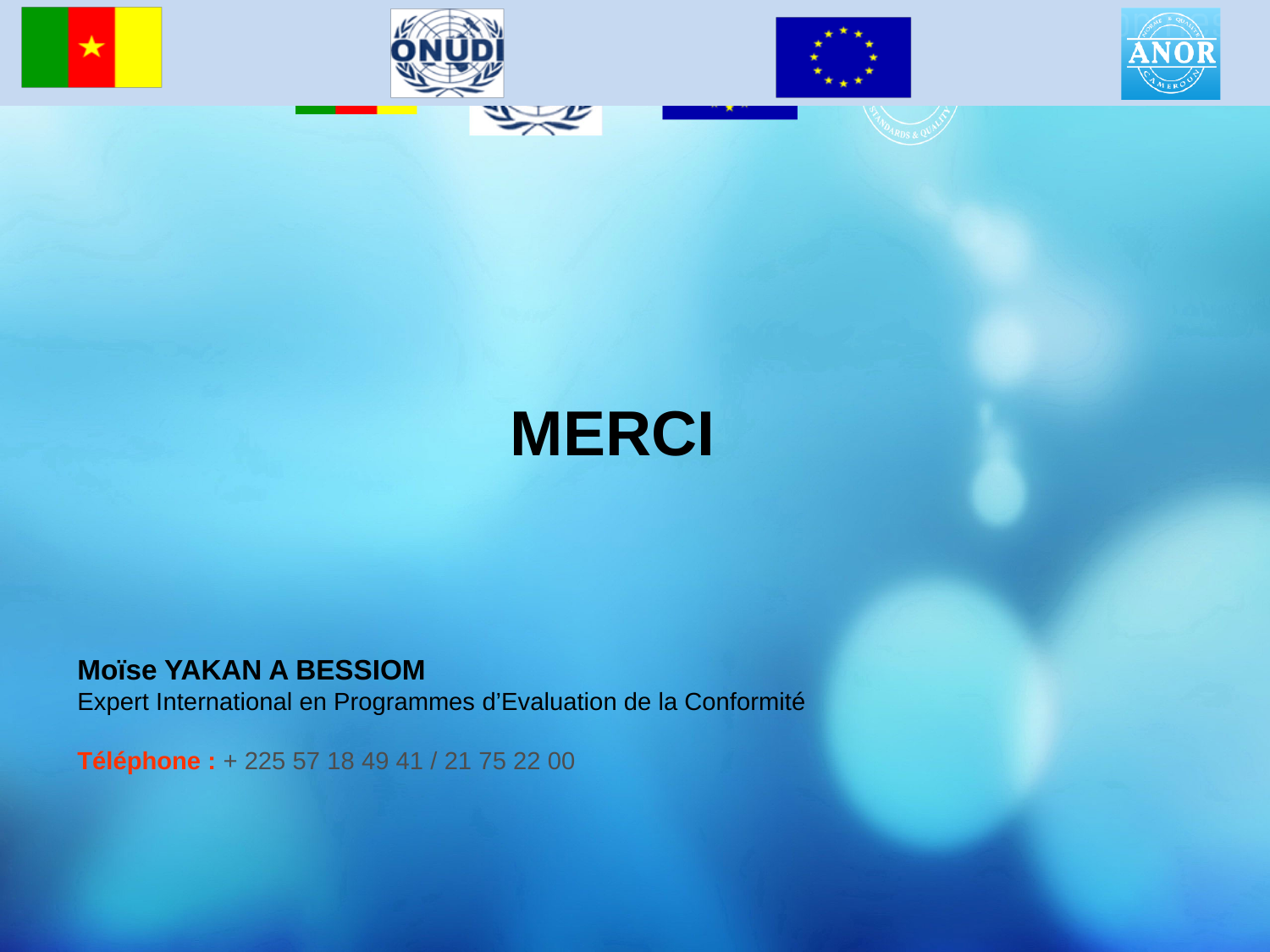

MERCI
Moïse YAKAN A BESSIOM
Expert International en Programmes d’Evaluation de la Conformité

Téléphone : + 225 57 18 49 41 / 21 75 22 00